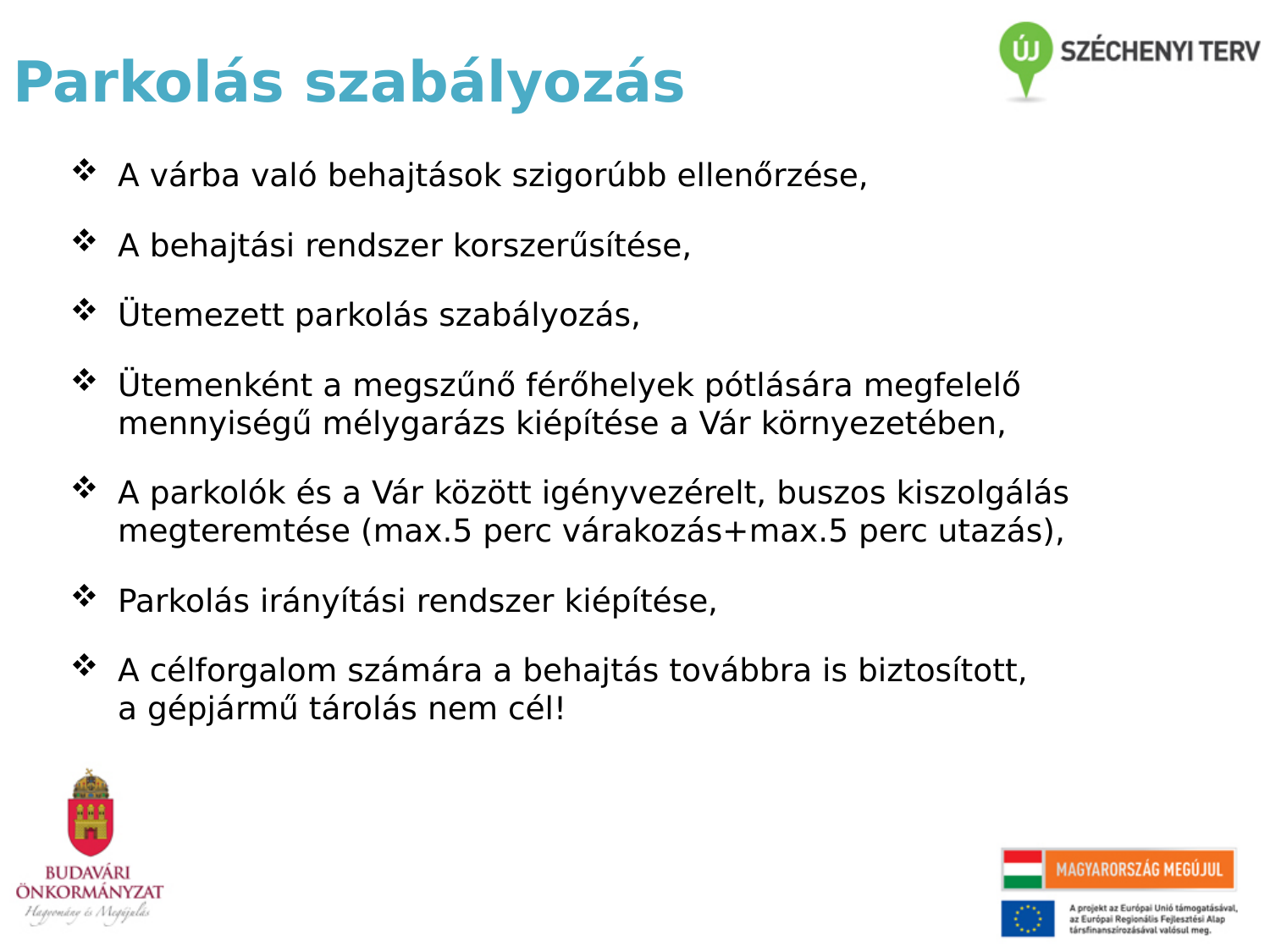

# Parkolás szabályozás
A várba való behajtások szigorúbb ellenőrzése,
A behajtási rendszer korszerűsítése,
Ütemezett parkolás szabályozás,
Ütemenként a megszűnő férőhelyek pótlására megfelelő mennyiségű mélygarázs kiépítése a Vár környezetében,
A parkolók és a Vár között igényvezérelt, buszos kiszolgálás megteremtése (max.5 perc várakozás+max.5 perc utazás),
Parkolás irányítási rendszer kiépítése,
A célforgalom számára a behajtás továbbra is biztosított,
a gépjármű tárolás nem cél!